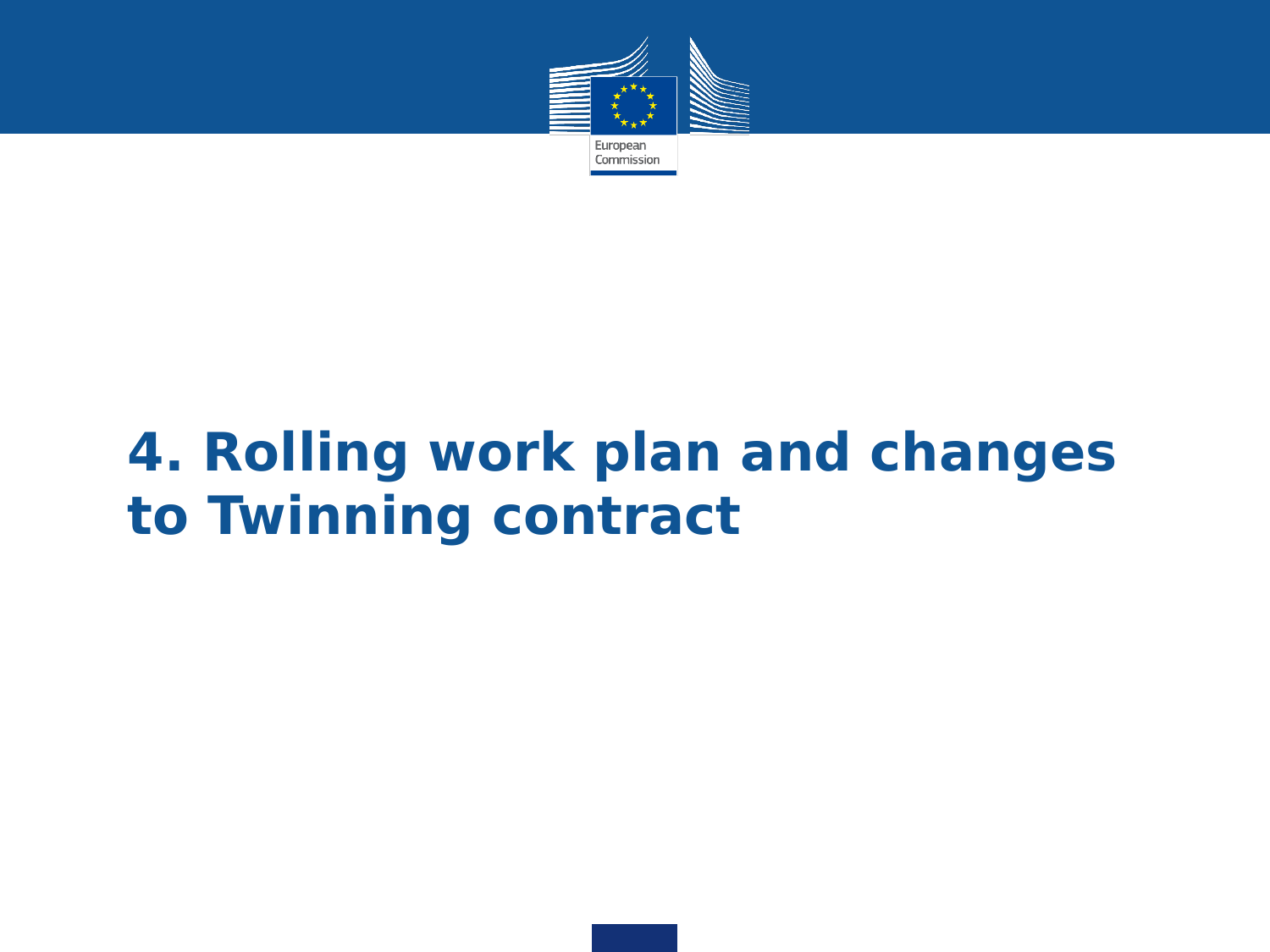

# 4. Rolling work plan and changes to Twinning contract